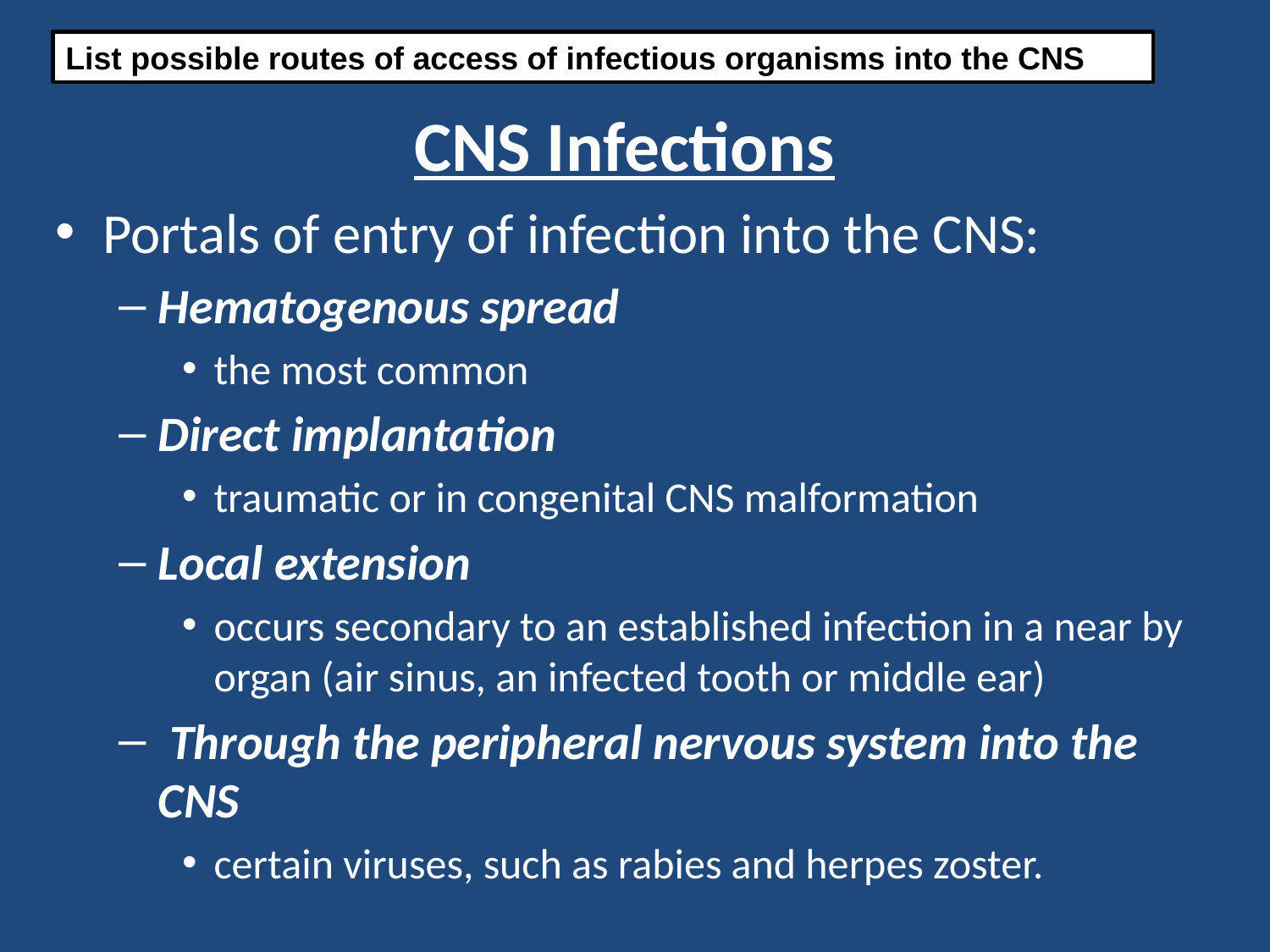

List possible routes of access of infectious organisms into the CNS
# CNS Infections
Portals of entry of infection into the CNS:
Hematogenous spread
the most common
Direct implantation
traumatic or in congenital CNS malformation
Local extension
occurs secondary to an established infection in a near by organ (air sinus, an infected tooth or middle ear)
 Through the peripheral nervous system into the CNS
certain viruses, such as rabies and herpes zoster.